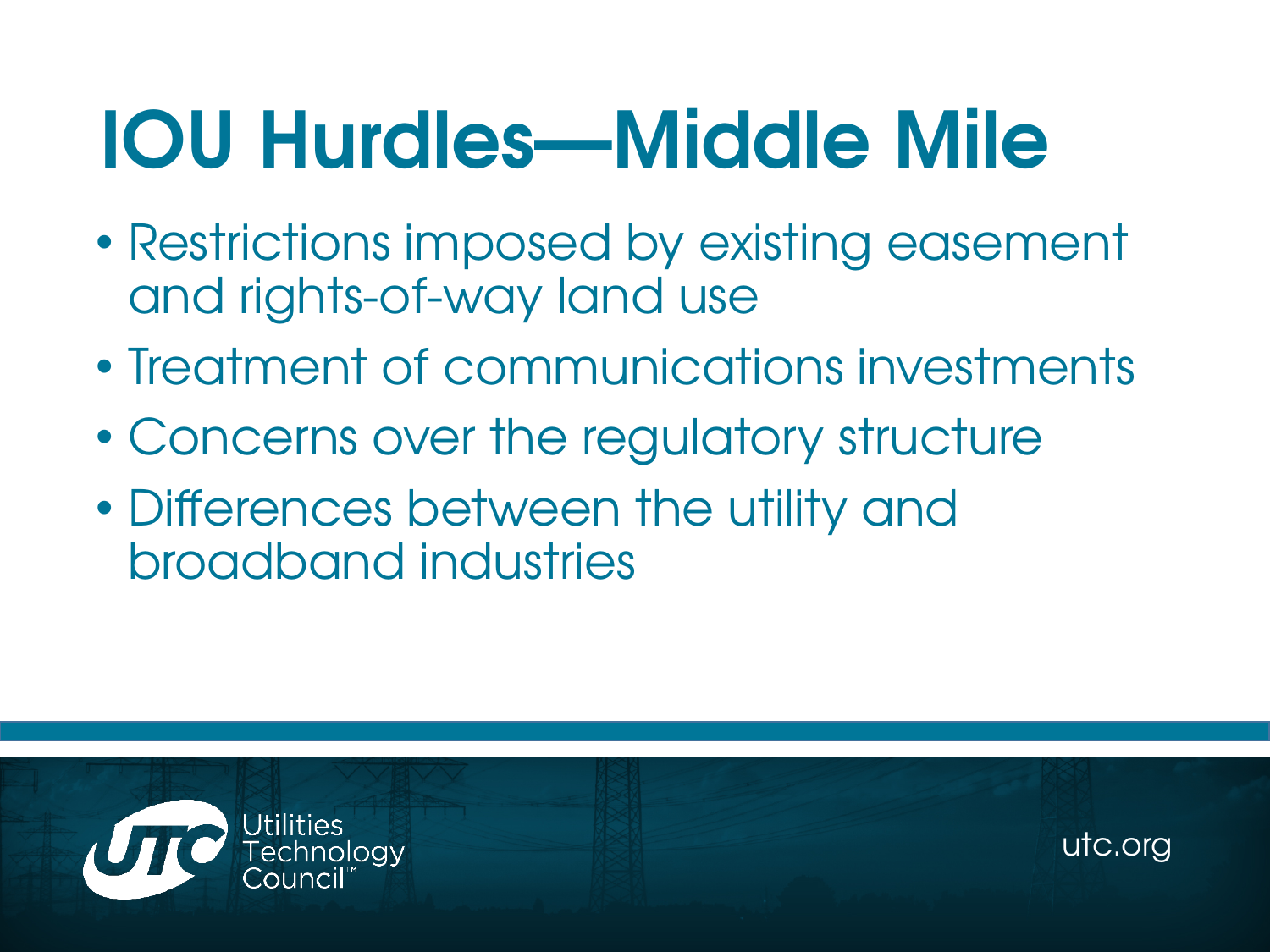

# IOU Hurdles—Middle Mile
Restrictions imposed by existing easement and rights-of-way land use
Treatment of communications investments
Concerns over the regulatory structure
Differences between the utility and broadband industries